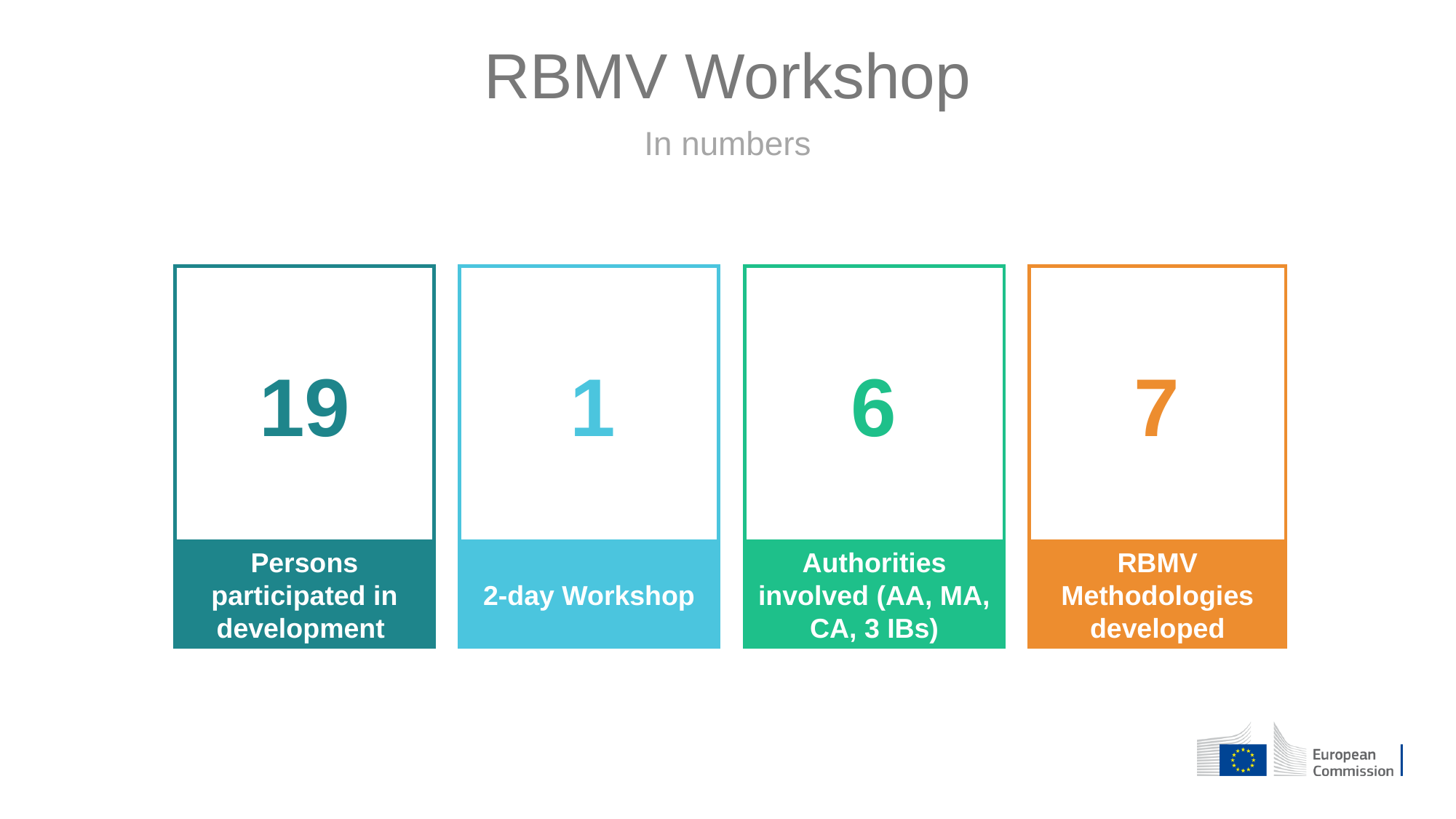

# RBMV Workshop
In numbers

19
1
6
7
Persons participated in development
2-day Workshop
Authorities involved (AA, MA, CA, 3 IBs)
RBMV Methodologies developed